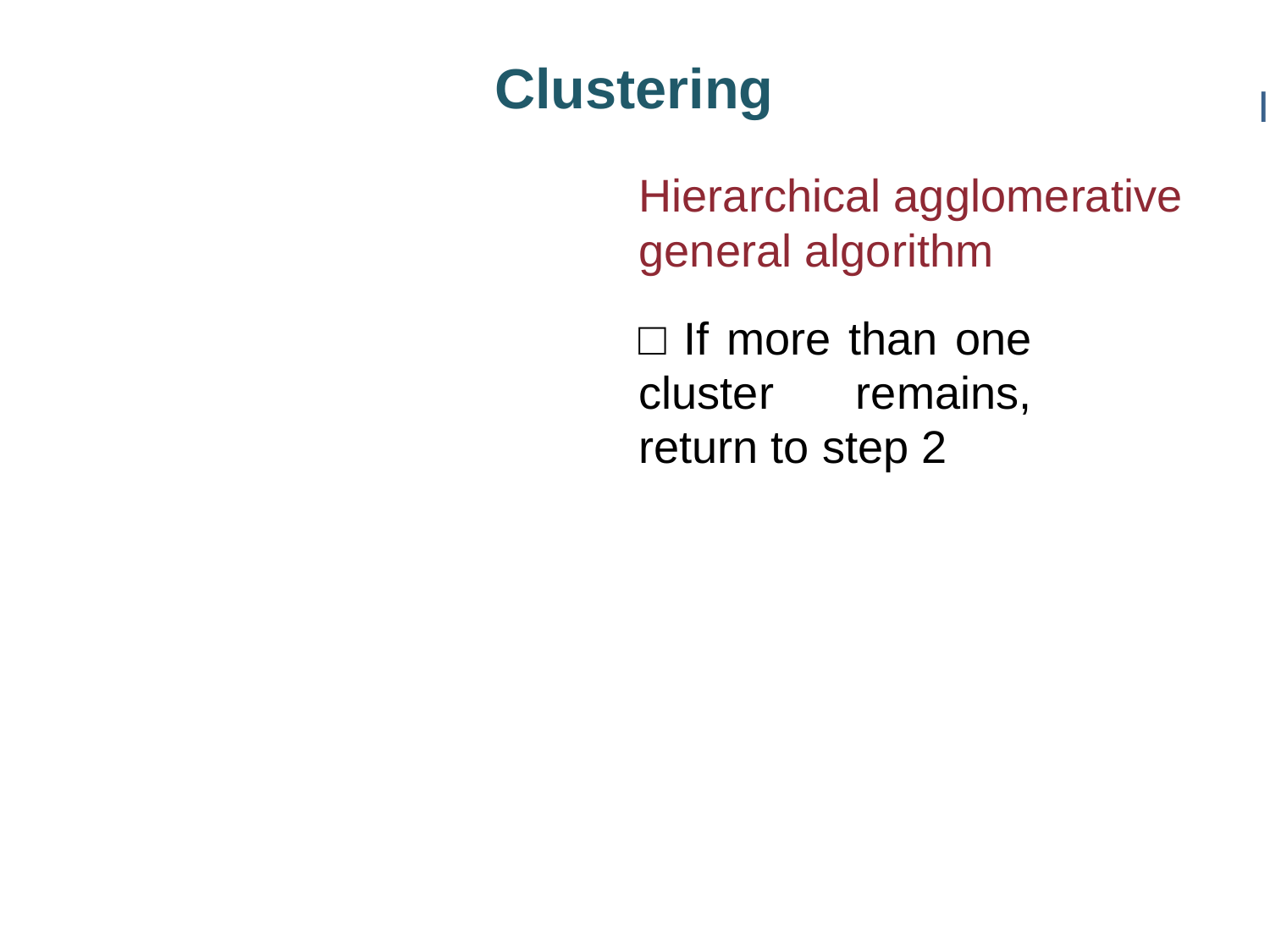

Clustering
I
Hierarchical agglomerative general algorithm
□ If more than one cluster remains, return to step 2